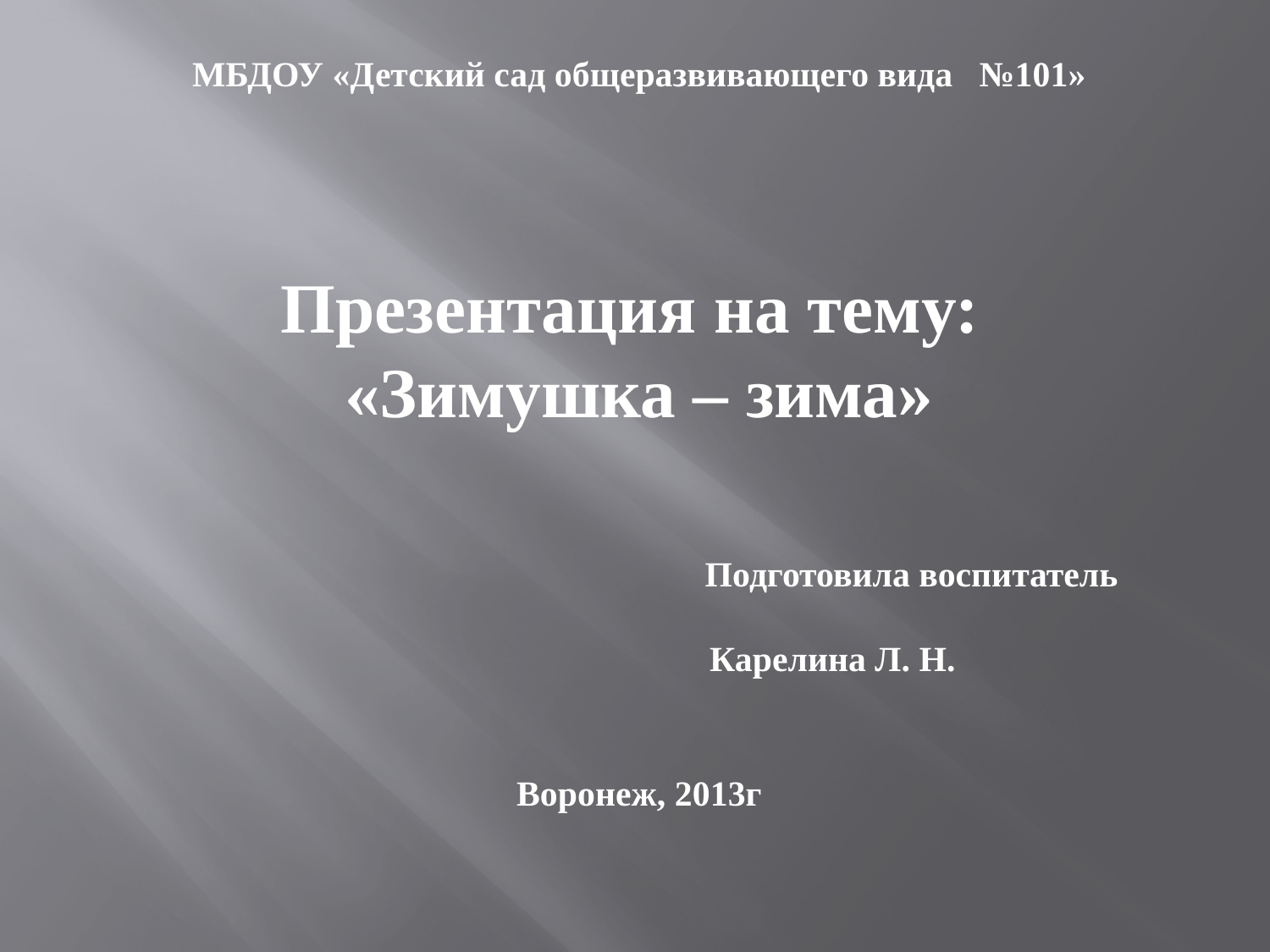

МБДОУ «Детский сад общеразвивающего вида   №101»
Презентация на тему:
«Зимушка – зима»
                               Подготовила воспитатель
                      Карелина Л. Н.
Воронеж, 2013г